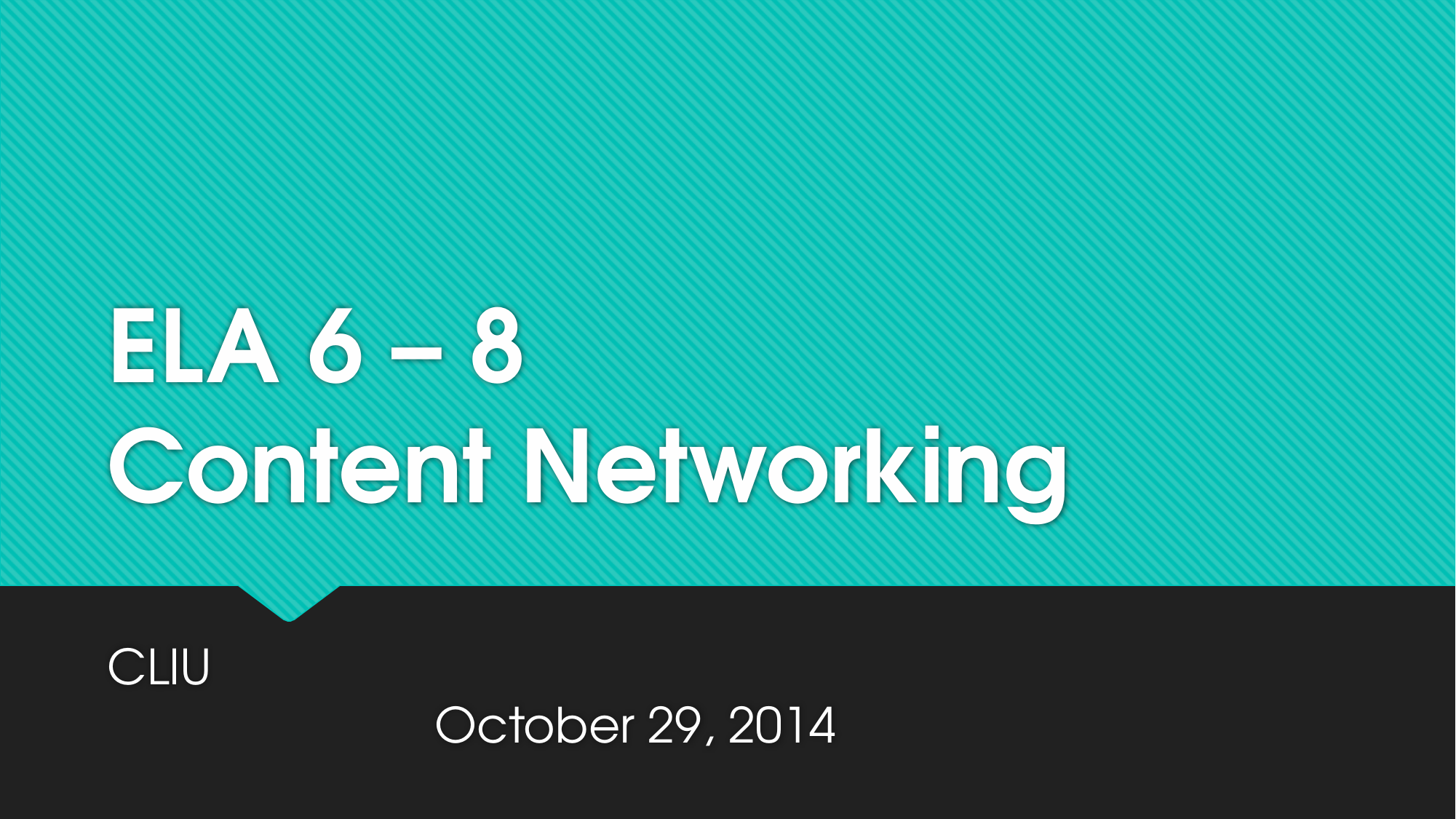

# ELA 6 – 8 Content Networking
CLIU														October 29, 2014